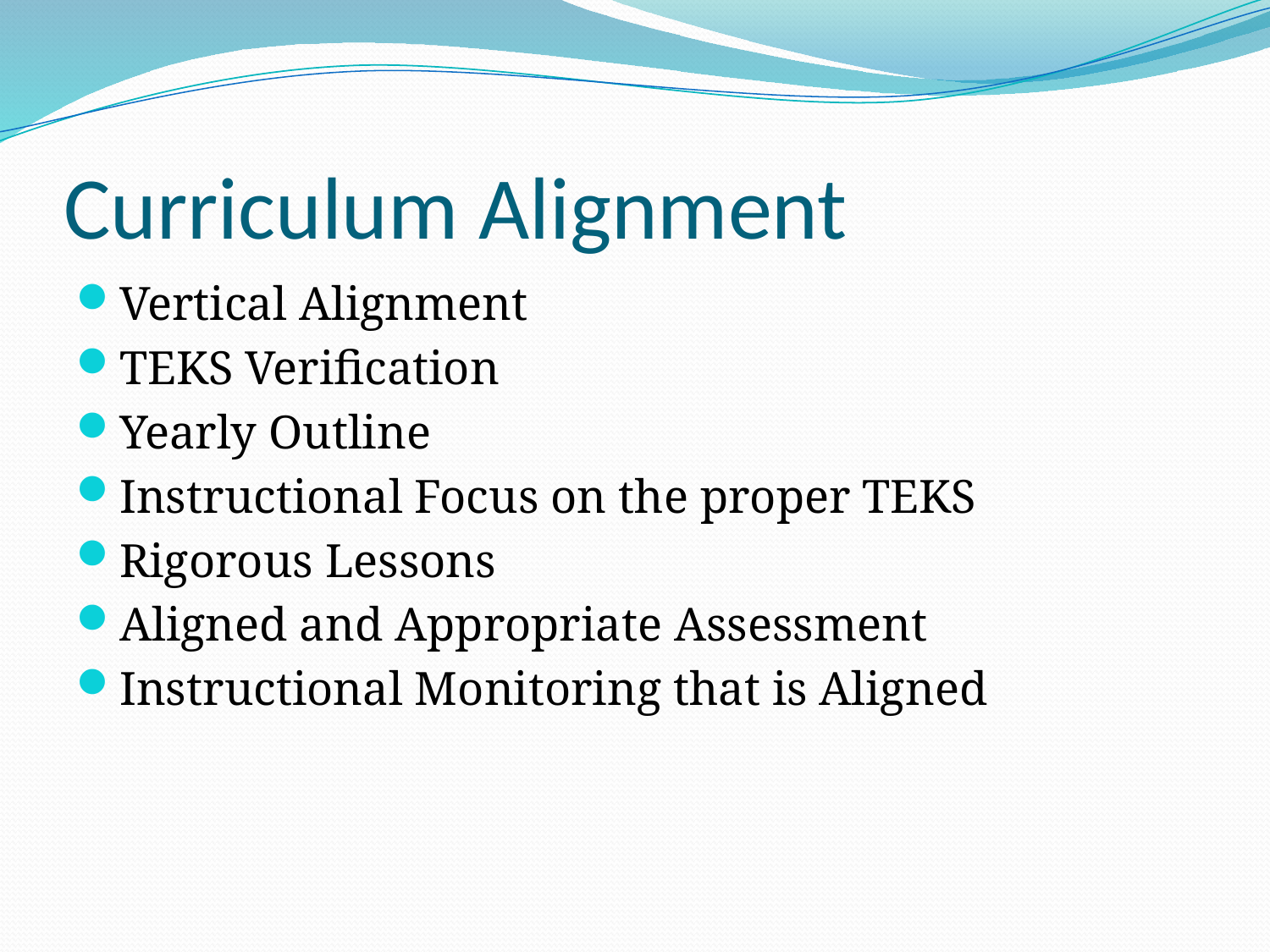

# Curriculum Alignment
Vertical Alignment
TEKS Verification
Yearly Outline
Instructional Focus on the proper TEKS
Rigorous Lessons
Aligned and Appropriate Assessment
Instructional Monitoring that is Aligned